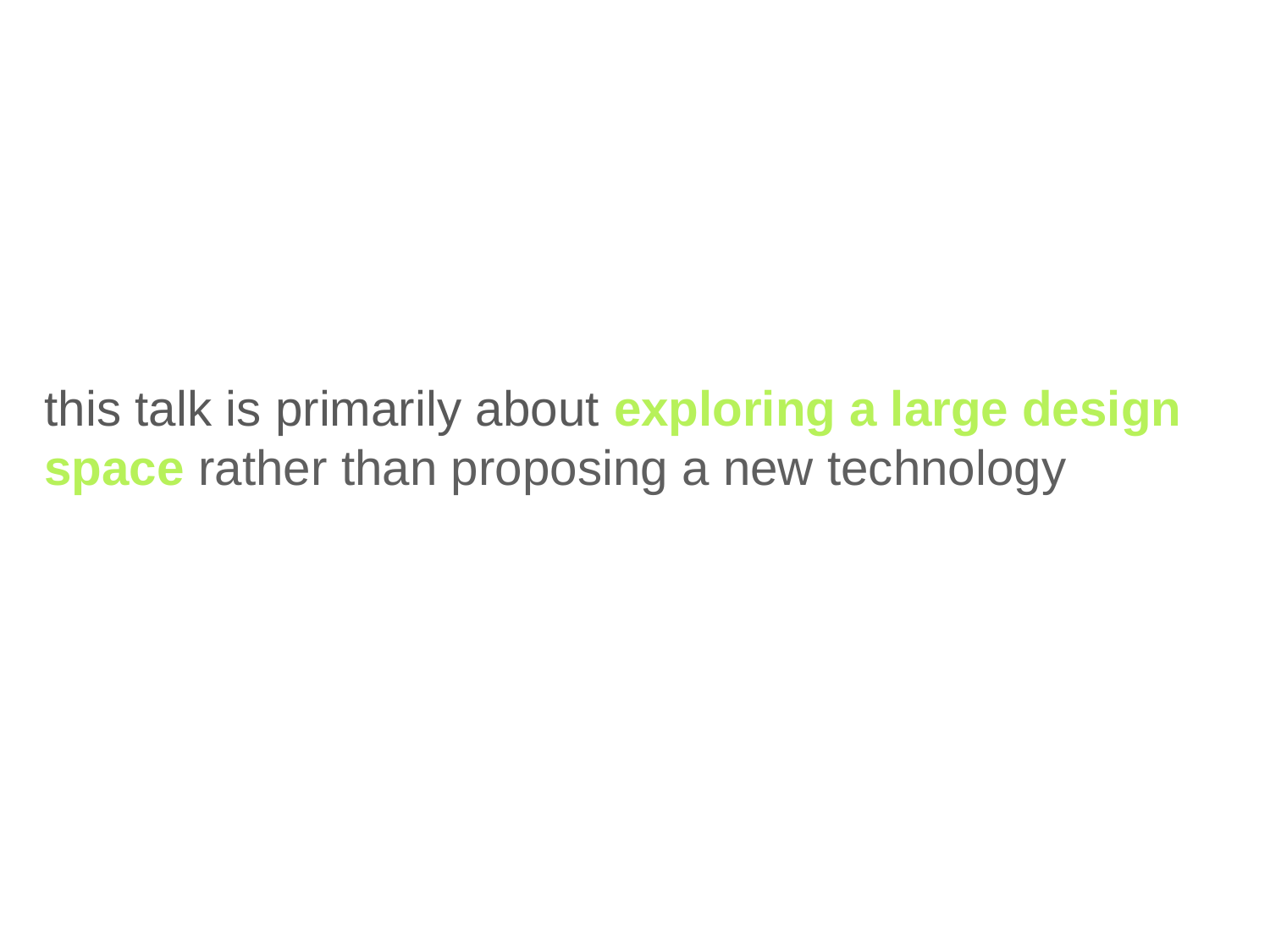

this talk is primarily about exploring a large design space rather than proposing a new technology